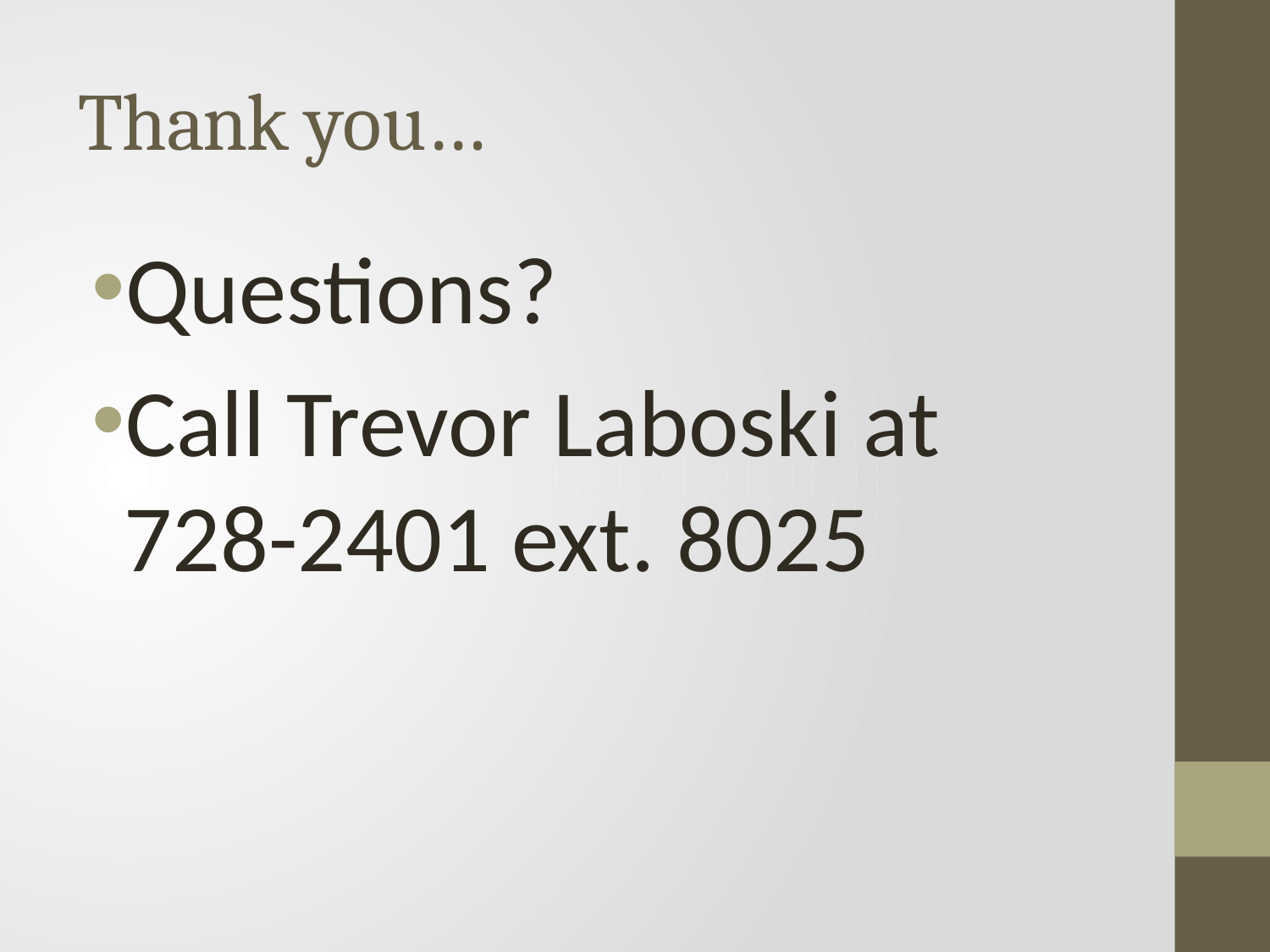

# Thank you…
Questions?
Call Trevor Laboski at 728-2401 ext. 8025